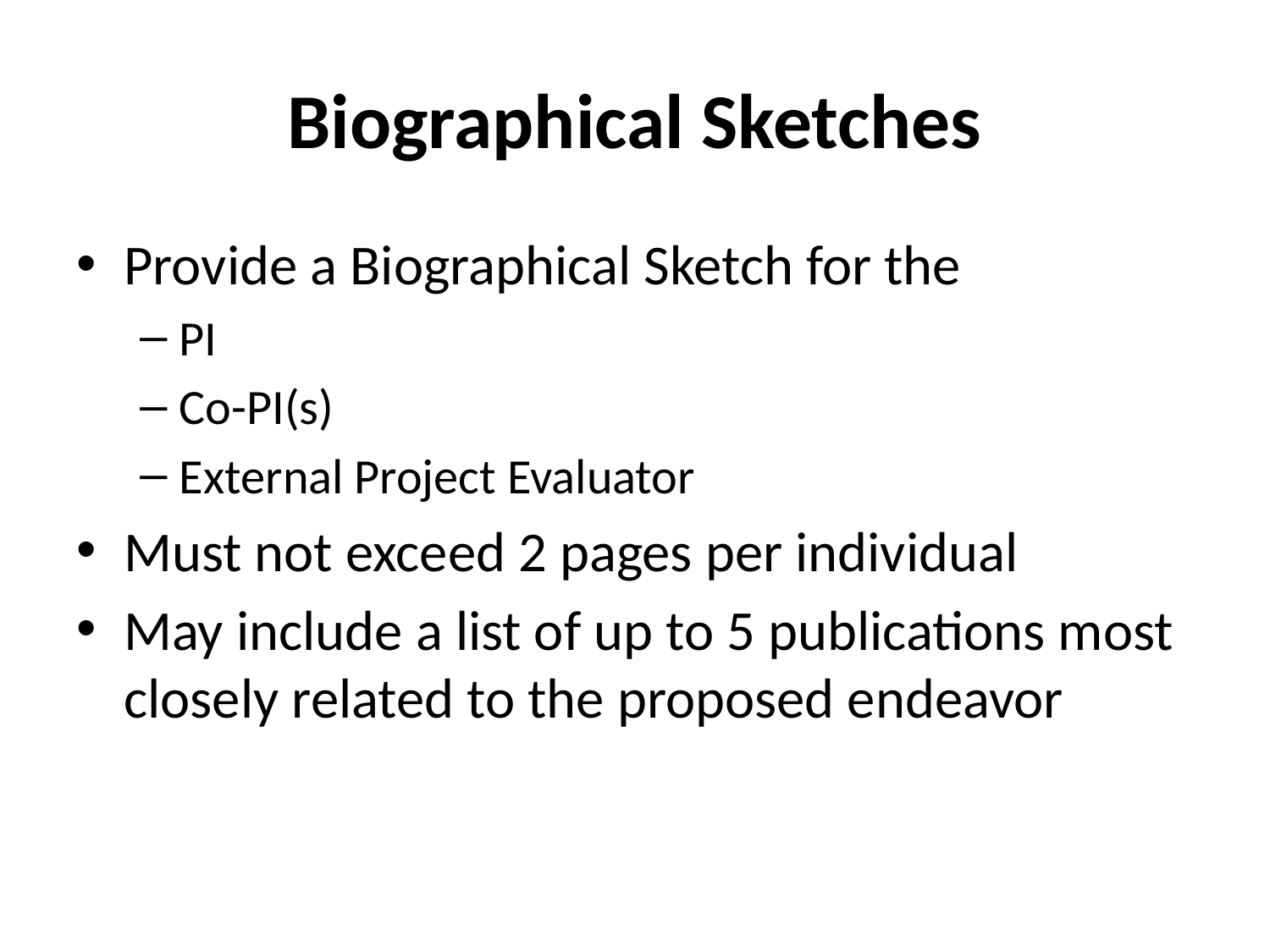

# Biographical Sketches
Provide a Biographical Sketch for the
PI
Co-PI(s)
External Project Evaluator
Must not exceed 2 pages per individual
May include a list of up to 5 publications most closely related to the proposed endeavor